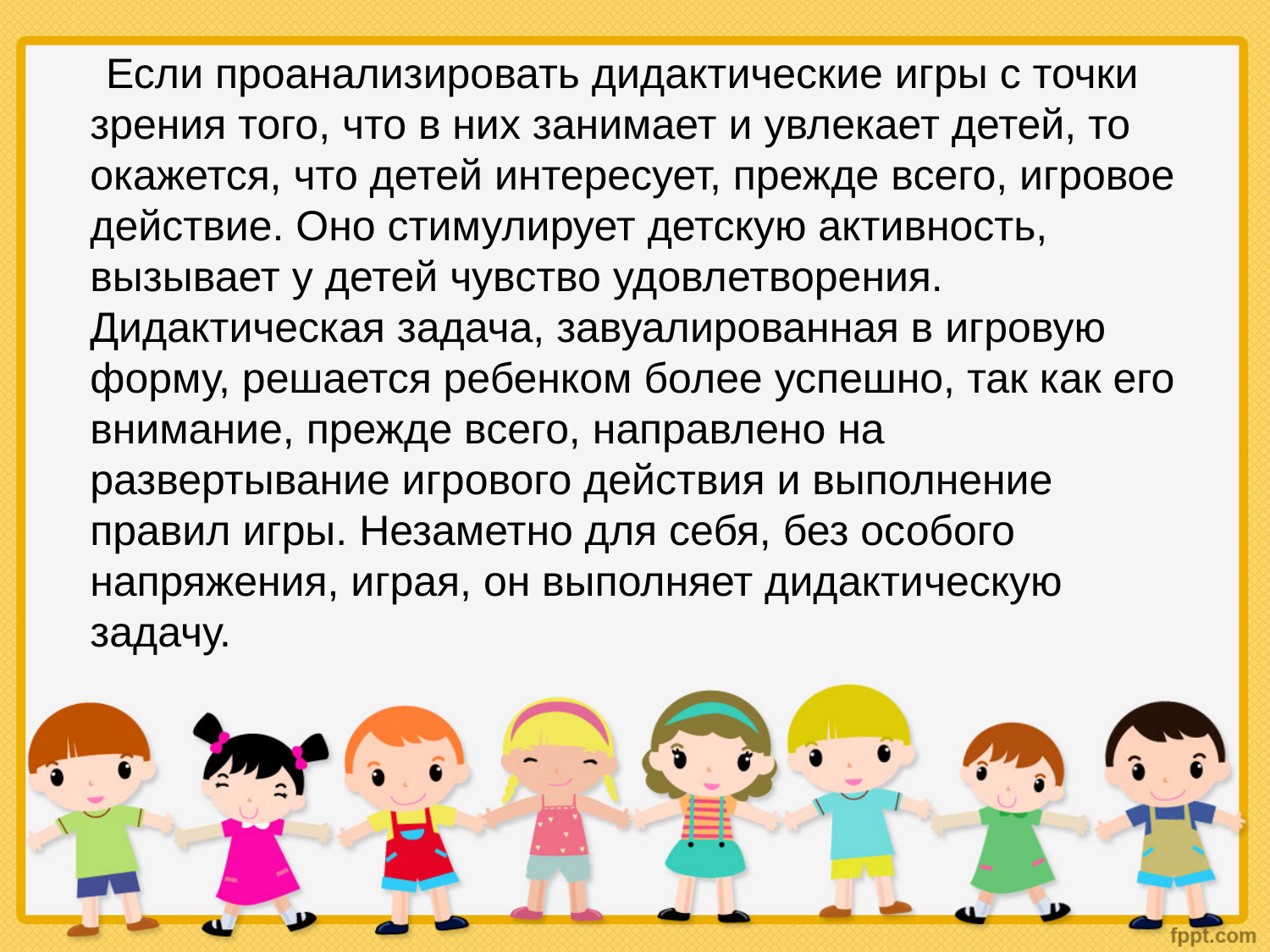

Если проанализировать дидактические игры с точки зрения того, что в них занимает и увлекает детей, то окажется, что детей интересует, прежде всего, игровое действие. Оно стимулирует детскую активность, вызывает у детей чувство удовлетворения. Дидактическая задача, завуалированная в игровую форму, решается ребенком более успешно, так как его внимание, прежде всего, направлено на развертывание игрового действия и выполнение правил игры. Незаметно для себя, без особого напряжения, играя, он выполняет дидактическую задачу.